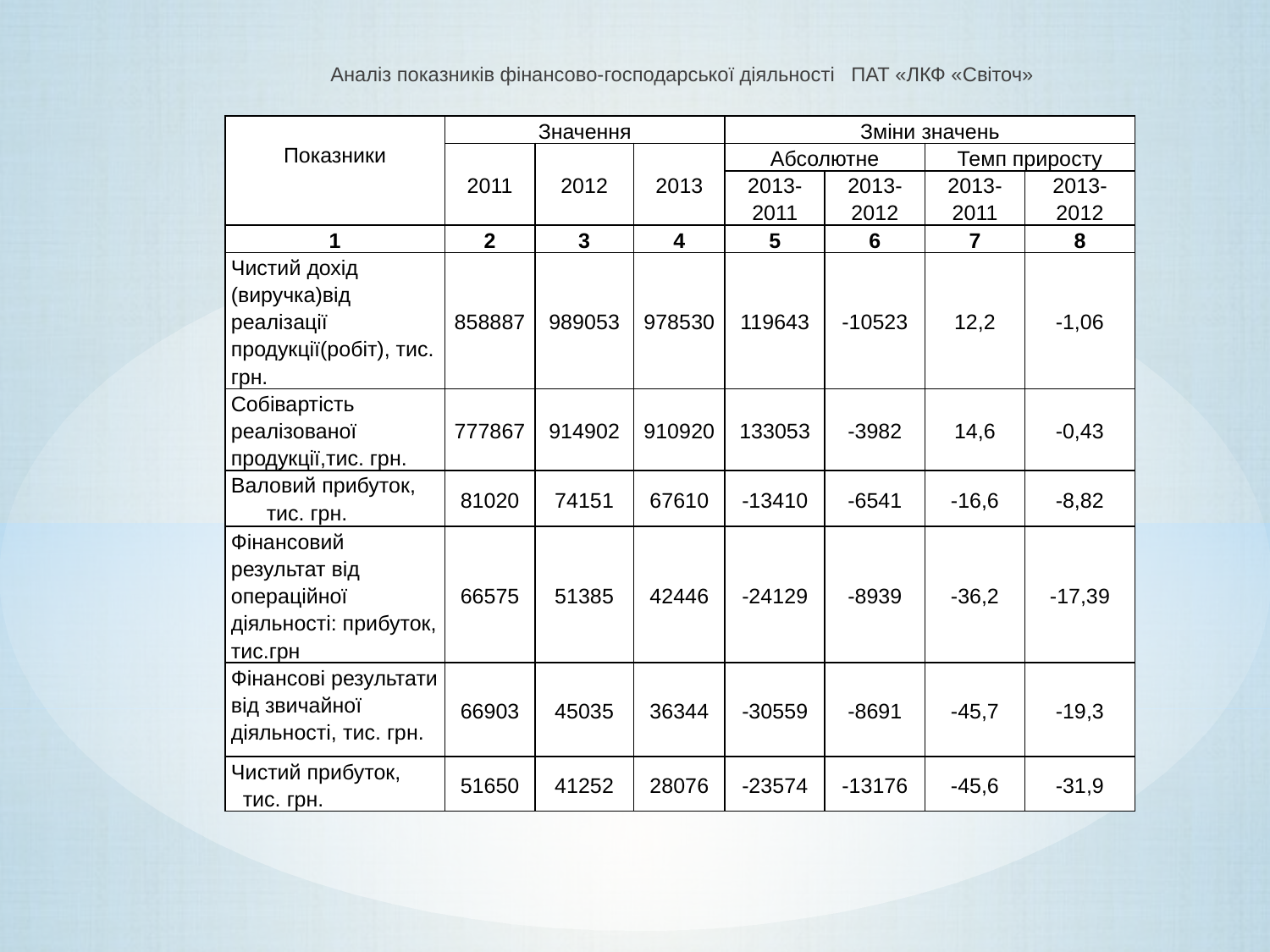

# Аналіз показників фінансово-господарської діяльності   ПАТ «ЛКФ «Світоч»
| Показники | Значення |  |  | Зміни значень |  |  |  |
| --- | --- | --- | --- | --- | --- | --- | --- |
|  | 2011 | 2012 | 2013 | Абсолютне |  | Темп приросту |  |
|  |  |  |  | 2013-2011 | 2013-2012 | 2013-2011 | 2013-2012 |
| 1 | 2 | 3 | 4 | 5 | 6 | 7 | 8 |
| Чистий дохід (виручка)від реалізації продукції(робіт), тис. грн. | 858887 | 989053 | 978530 | 119643 | -10523 | 12,2 | -1,06 |
| Собівартість реалізованої продукції,тис. грн. | 777867 | 914902 | 910920 | 133053 | -3982 | 14,6 | -0,43 |
| Валовий прибуток, тис. грн. | 81020 | 74151 | 67610 | -13410 | -6541 | -16,6 | -8,82 |
| Фінансовий результат від операційної діяльності: прибуток, тис.грн | 66575 | 51385 | 42446 | -24129 | -8939 | -36,2 | -17,39 |
| Фінансові результати від звичайної діяльності, тис. грн. | 66903 | 45035 | 36344 | -30559 | -8691 | -45,7 | -19,3 |
| Чистий прибуток, тис. грн. | 51650 | 41252 | 28076 | -23574 | -13176 | -45,6 | -31,9 |